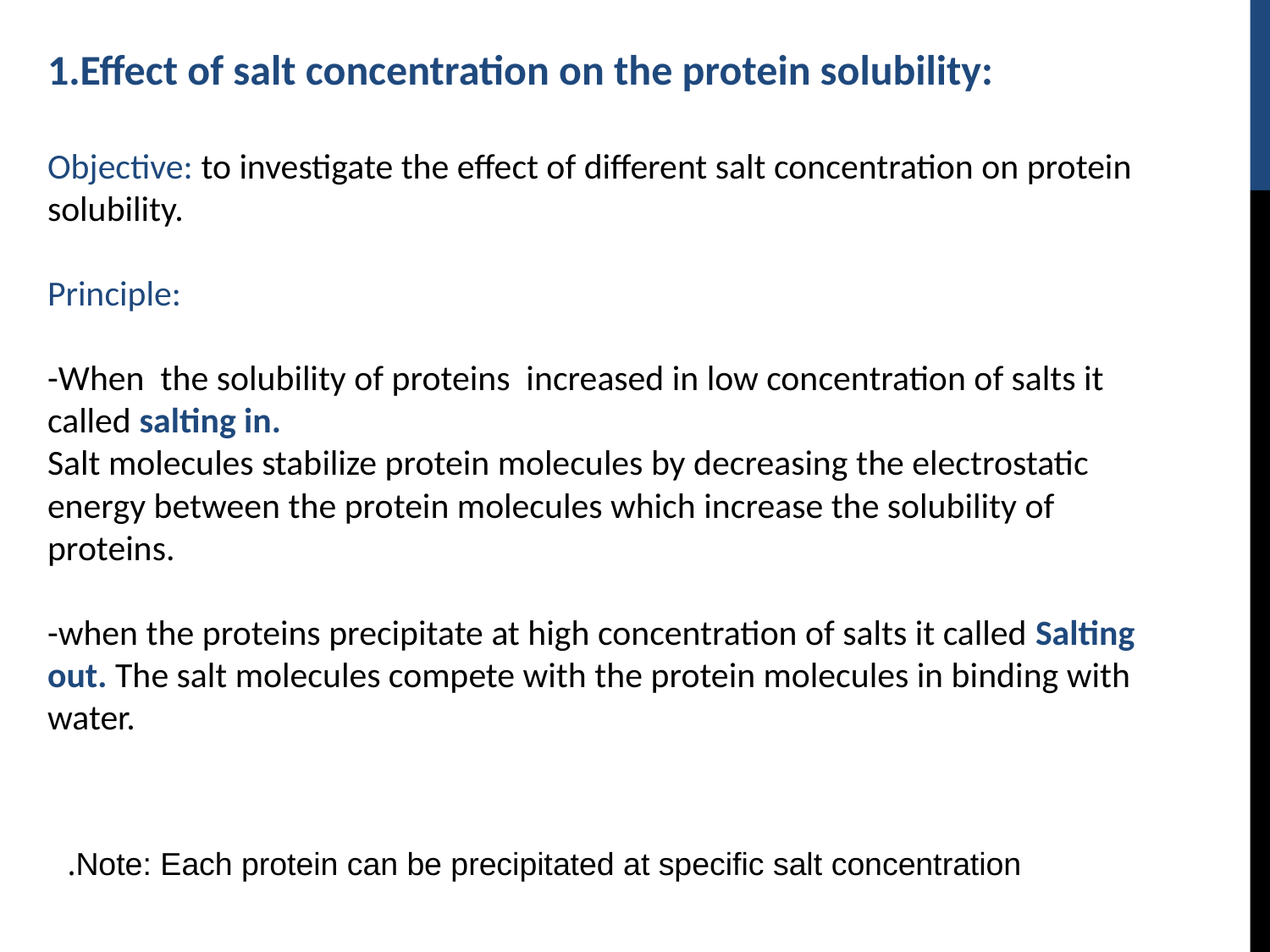

1.Effect of salt concentration on the protein solubility:

Objective: to investigate the effect of different salt concentration on protein solubility.

Principle:

-When  the solubility of proteins  increased in low concentration of salts it called salting in.
Salt molecules stabilize protein molecules by decreasing the electrostatic energy between the protein molecules which increase the solubility of proteins.

-when the proteins precipitate at high concentration of salts it called Salting out. The salt molecules compete with the protein molecules in binding with water.

Note: Each protein can be precipitated at specific salt concentration.